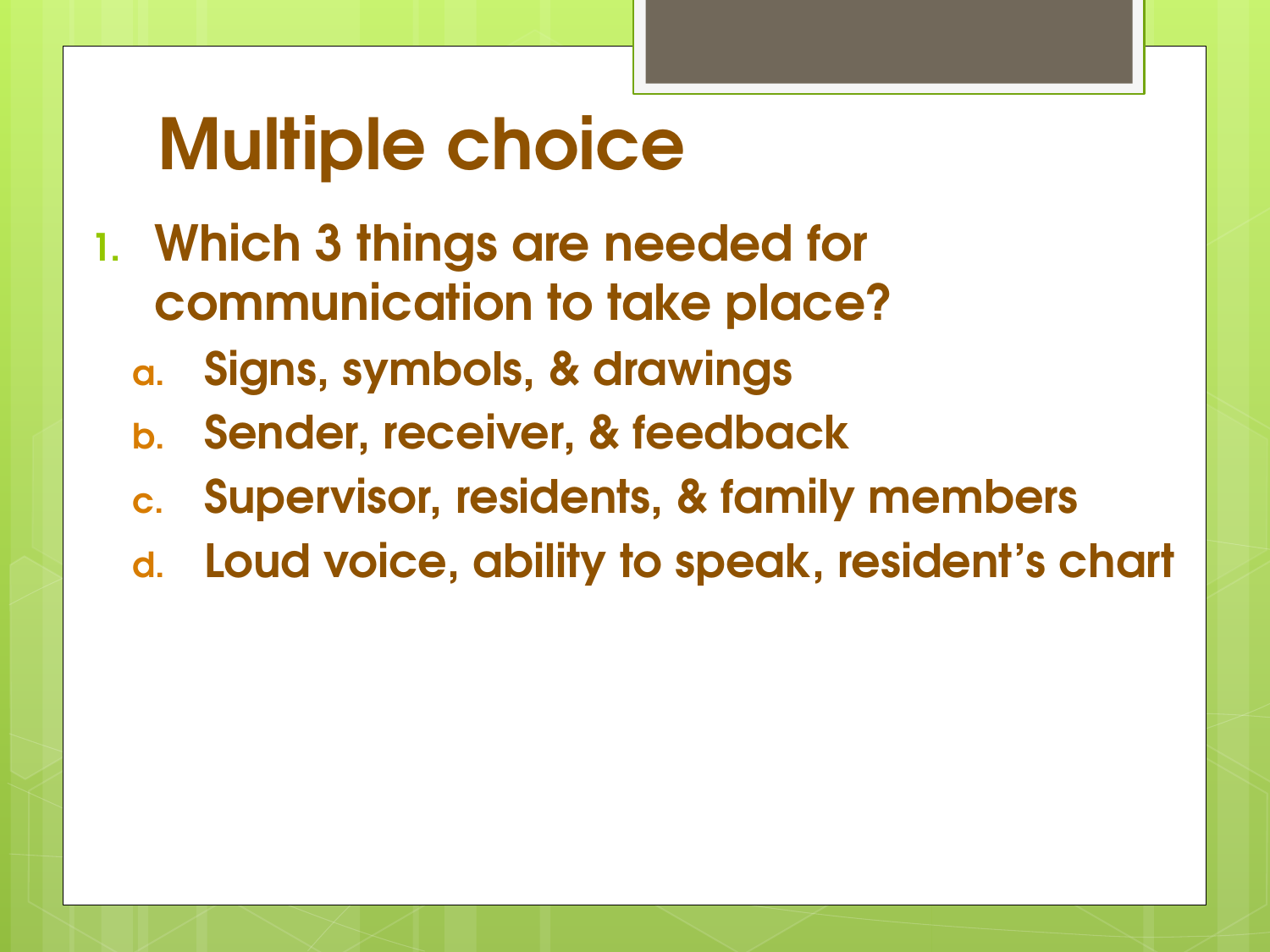

# Multiple choice
Which 3 things are needed for communication to take place?
Signs, symbols, & drawings
Sender, receiver, & feedback
Supervisor, residents, & family members
Loud voice, ability to speak, resident’s chart